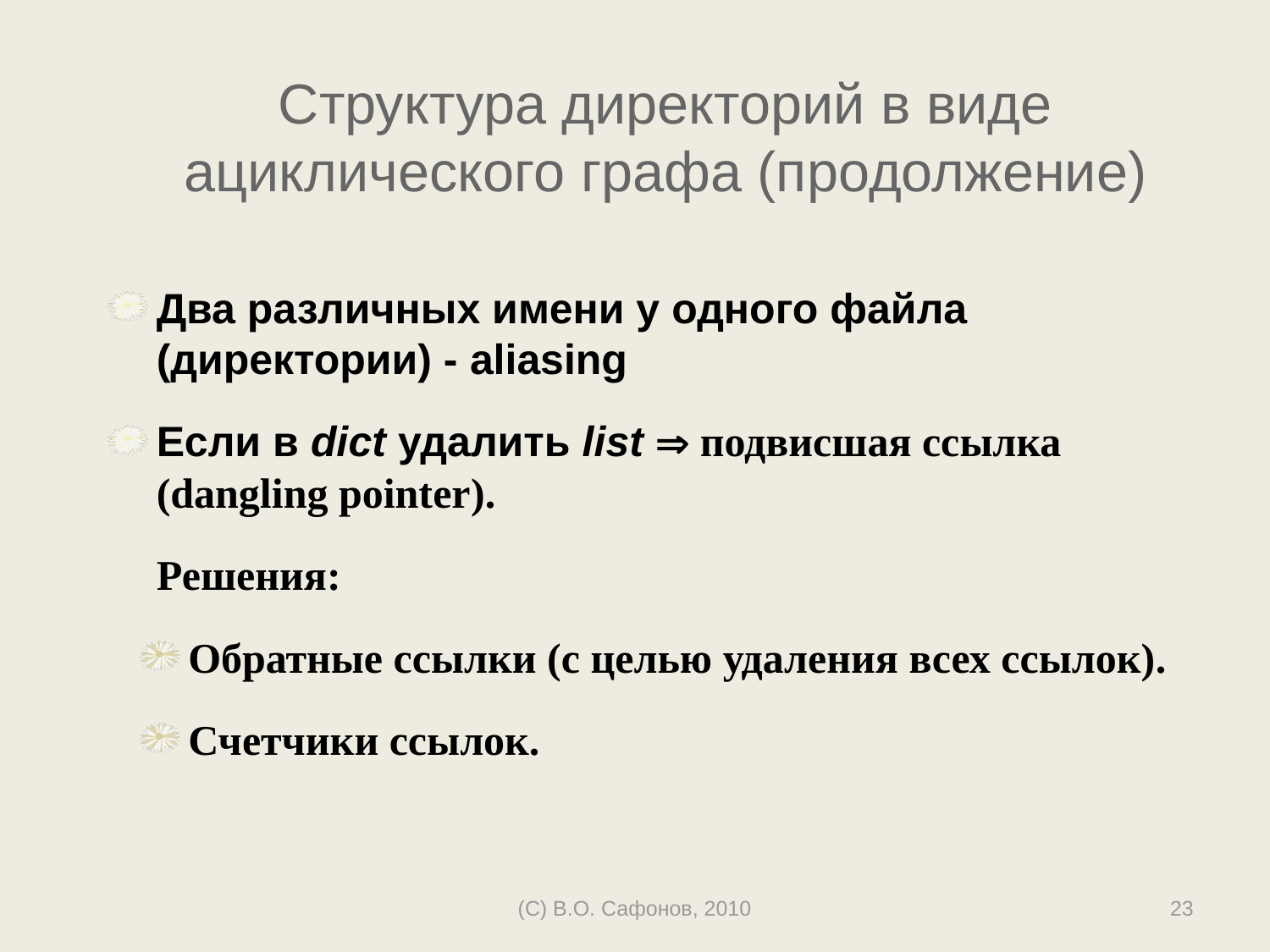

# Структура директорий в виде ациклического графа (продолжение)
Два различных имени у одного файла (директории) - aliasing
Если в dict удалить list ⇒ подвисшая ссылка (dangling pointer).
	Решения:
Обратные ссылки (с целью удаления всех ссылок).
Счетчики ссылок.

(C) В.О. Сафонов, 2010
23